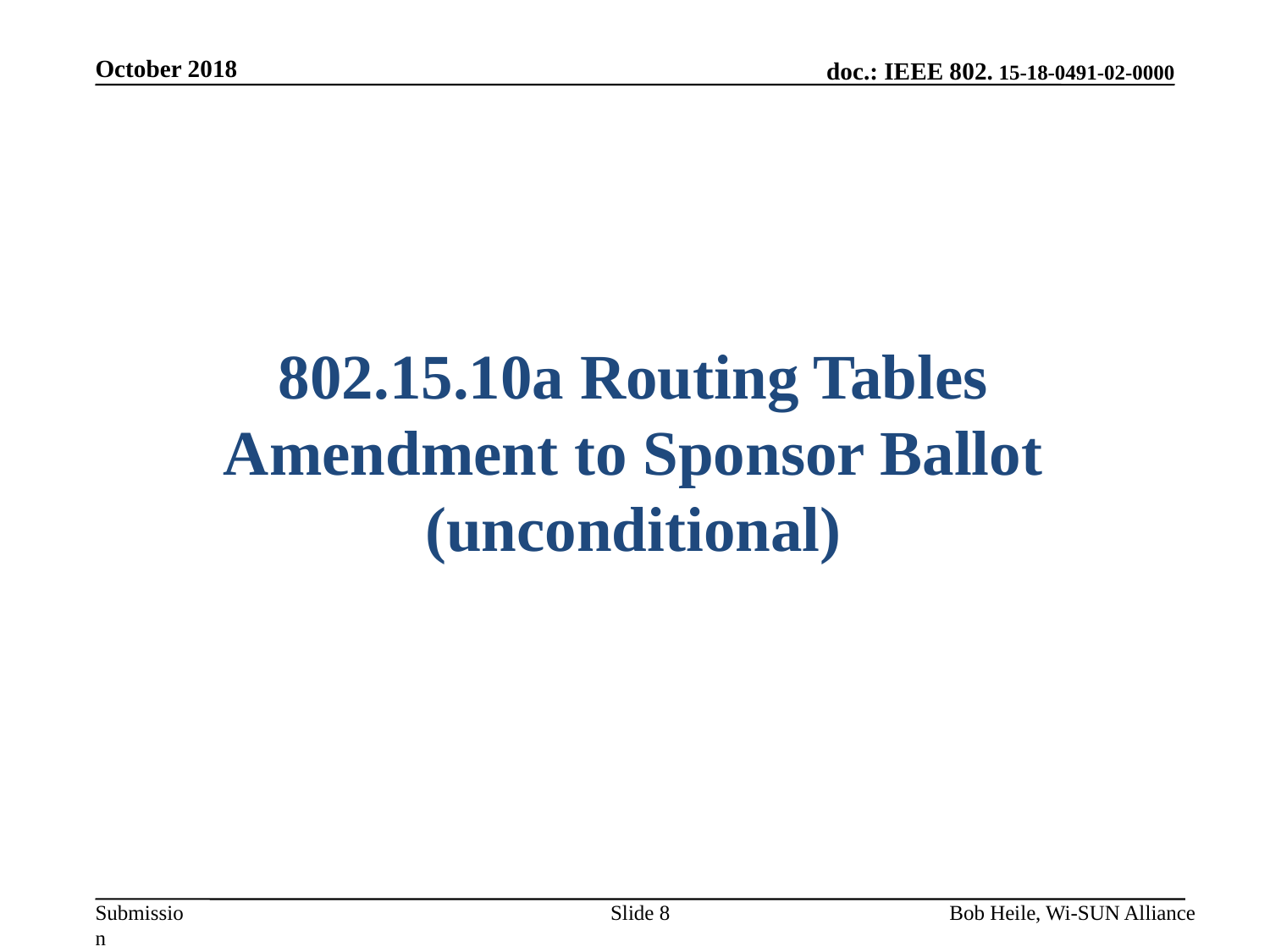

October 2018
# 802.15.10a Routing Tables Amendment to Sponsor Ballot (unconditional)
Slide 8
Bob Heile, Wi-SUN Alliance